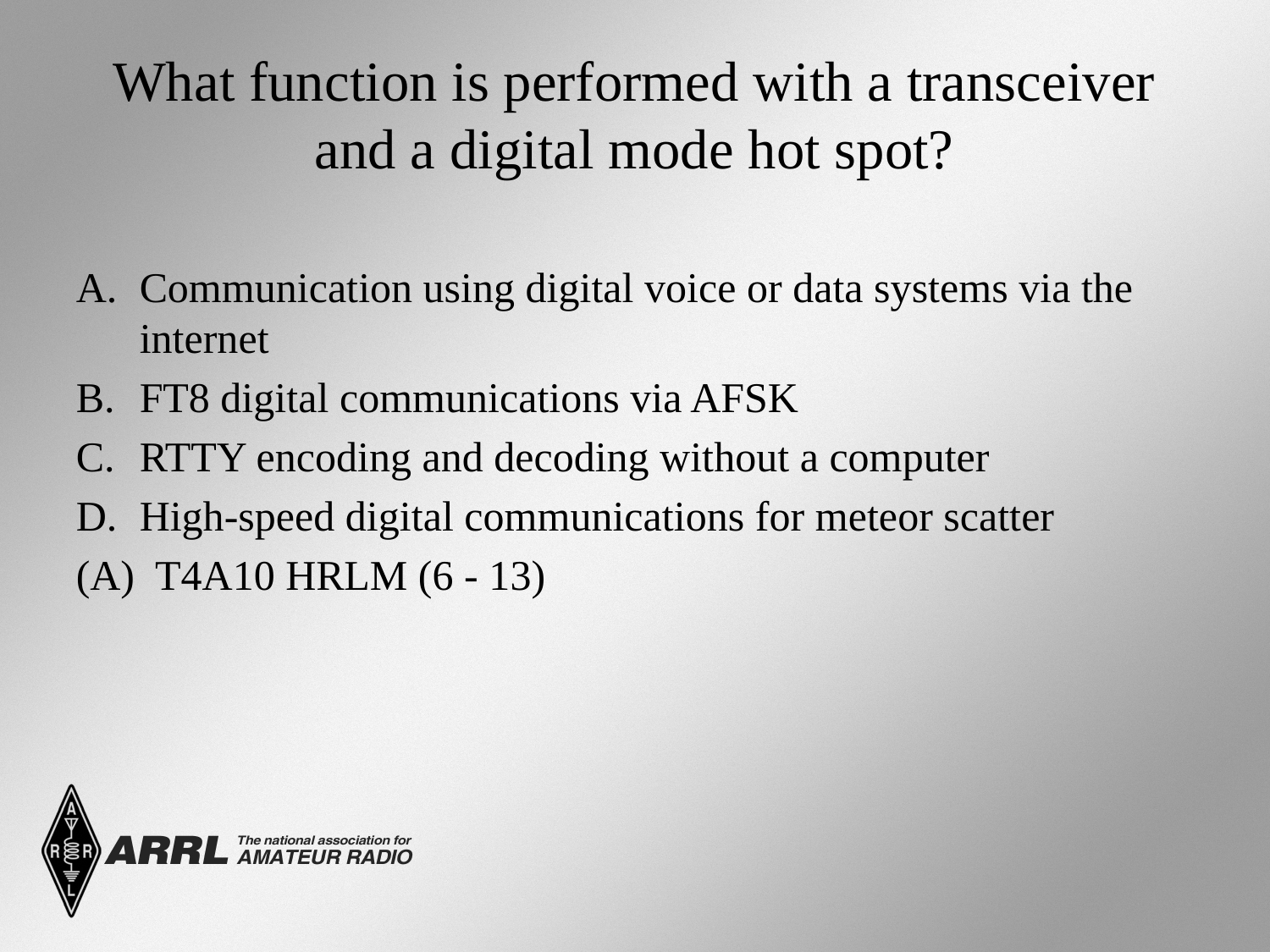

# What function is performed with a transceiver and a digital mode hot spot?
Communication using digital voice or data systems via the internet
FT8 digital communications via AFSK
RTTY encoding and decoding without a computer
High-speed digital communications for meteor scatter
(A)  T4A10 HRLM (6 - 13)